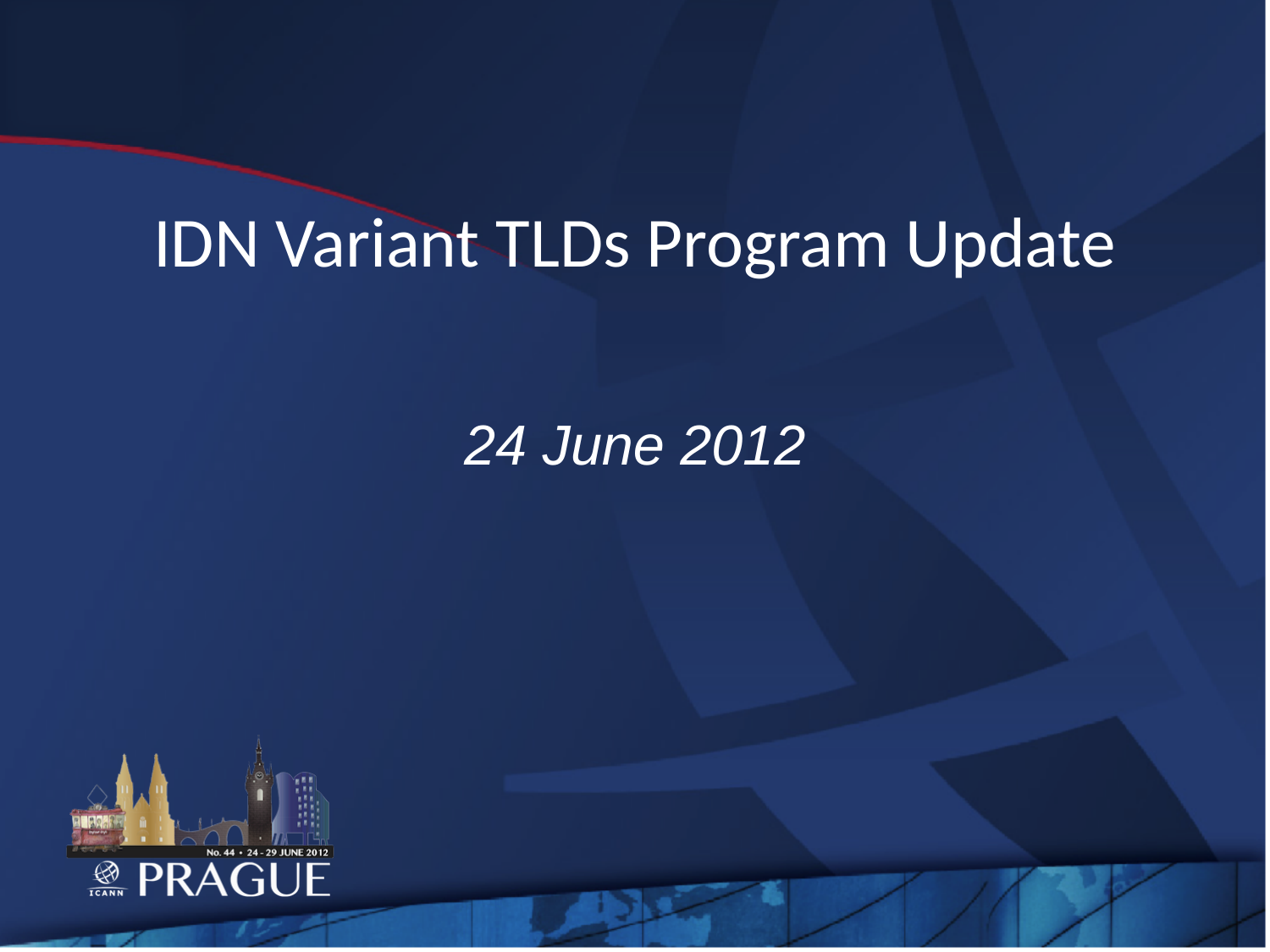

# IDN Variant TLDs Program Update
24 June 2012